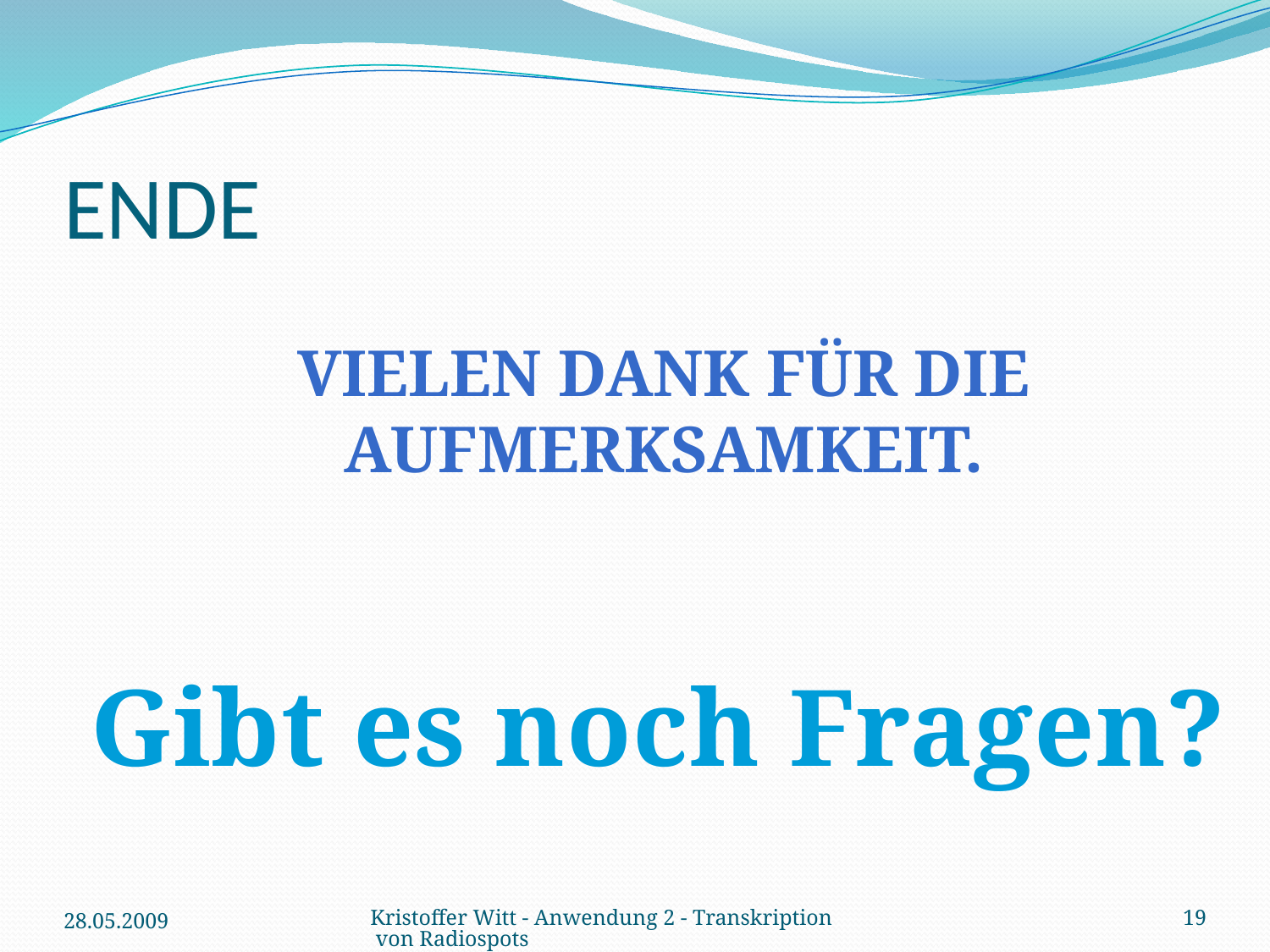

# ENDE
Vielen Dank für die Aufmerksamkeit.
Gibt es noch Fragen?
28.05.2009
Kristoffer Witt - Anwendung 2 - Transkription von Radiospots
19